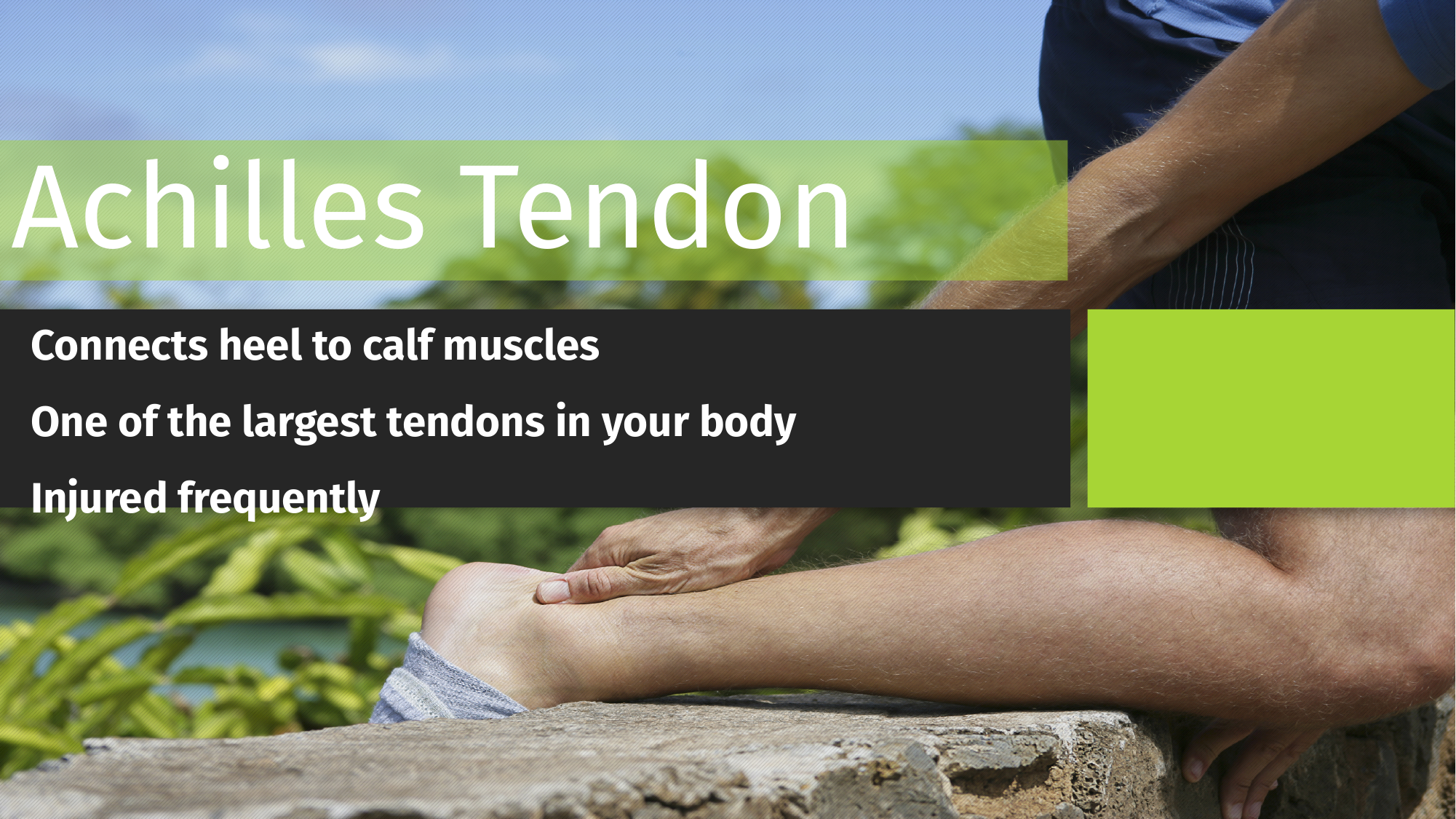

# Achilles Tendon
Connects heel to calf muscles
One of the largest tendons in your body
Injured frequently